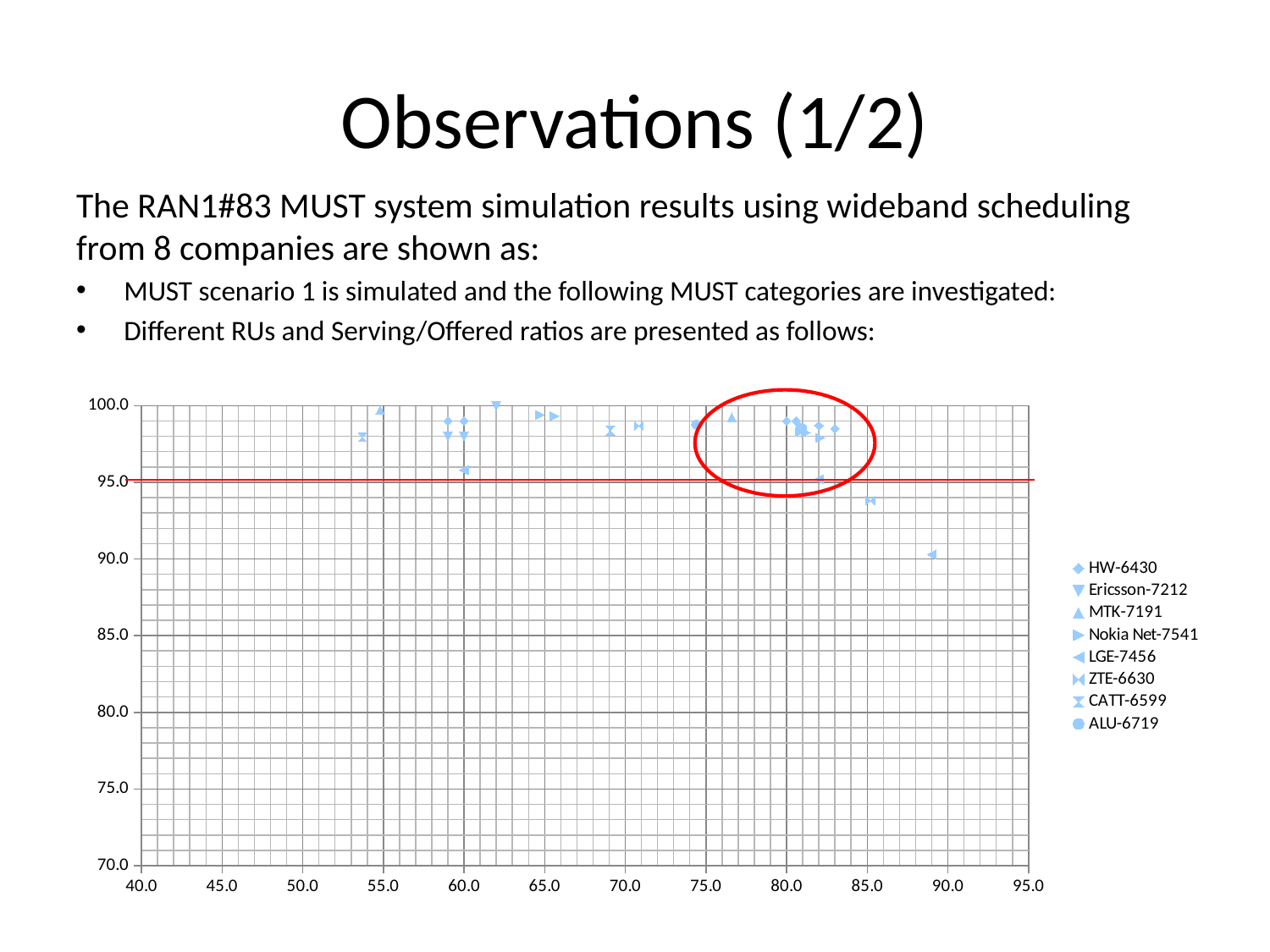

# Observations (1/2)
The RAN1#83 MUST system simulation results using wideband scheduling from 8 companies are shown as:
MUST scenario 1 is simulated and the following MUST categories are investigated:
Different RUs and Serving/Offered ratios are presented as follows:

### Chart

| Category |  |  |  |  |  |  |  |  |
|---|---|---|---|---|---|---|---|---|